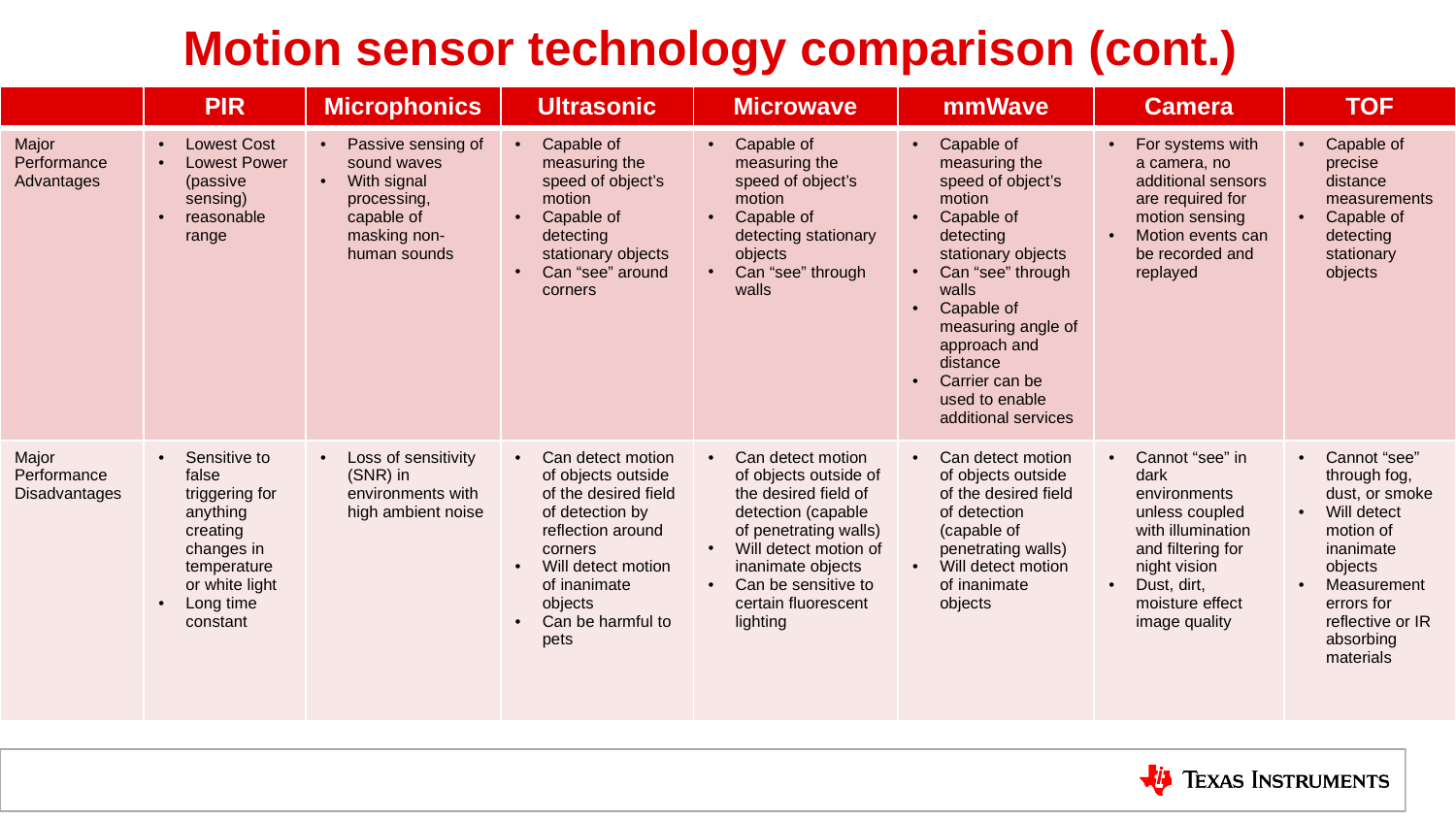

# Motion sensor technology comparison (cont.)
|  | PIR | Microphonics | Ultrasonic | Microwave | mmWave | Camera | TOF |
| --- | --- | --- | --- | --- | --- | --- | --- |
| Major Performance Advantages | Lowest Cost Lowest Power (passive sensing) reasonable range | Passive sensing of sound waves With signal processing, capable of masking non-human sounds | Capable of measuring the speed of object’s motion Capable of detecting stationary objects Can “see” around corners | Capable of measuring the speed of object’s motion Capable of detecting stationary objects Can “see” through walls | Capable of measuring the speed of object’s motion Capable of detecting stationary objects Can “see” through walls Capable of measuring angle of approach and distance Carrier can be used to enable additional services | For systems with a camera, no additional sensors are required for motion sensing Motion events can be recorded and replayed | Capable of precise distance measurements Capable of detecting stationary objects |
| Major Performance Disadvantages | Sensitive to false triggering for anything creating changes in temperature or white light Long time constant | Loss of sensitivity (SNR) in environments with high ambient noise | Can detect motion of objects outside of the desired field of detection by reflection around corners Will detect motion of inanimate objects Can be harmful to pets | Can detect motion of objects outside of the desired field of detection (capable of penetrating walls) Will detect motion of inanimate objects Can be sensitive to certain fluorescent lighting | Can detect motion of objects outside of the desired field of detection (capable of penetrating walls) Will detect motion of inanimate objects | Cannot “see” in dark environments unless coupled with illumination and filtering for night vision Dust, dirt, moisture effect image quality | Cannot “see” through fog, dust, or smoke Will detect motion of inanimate objects Measurement errors for reflective or IR absorbing materials |